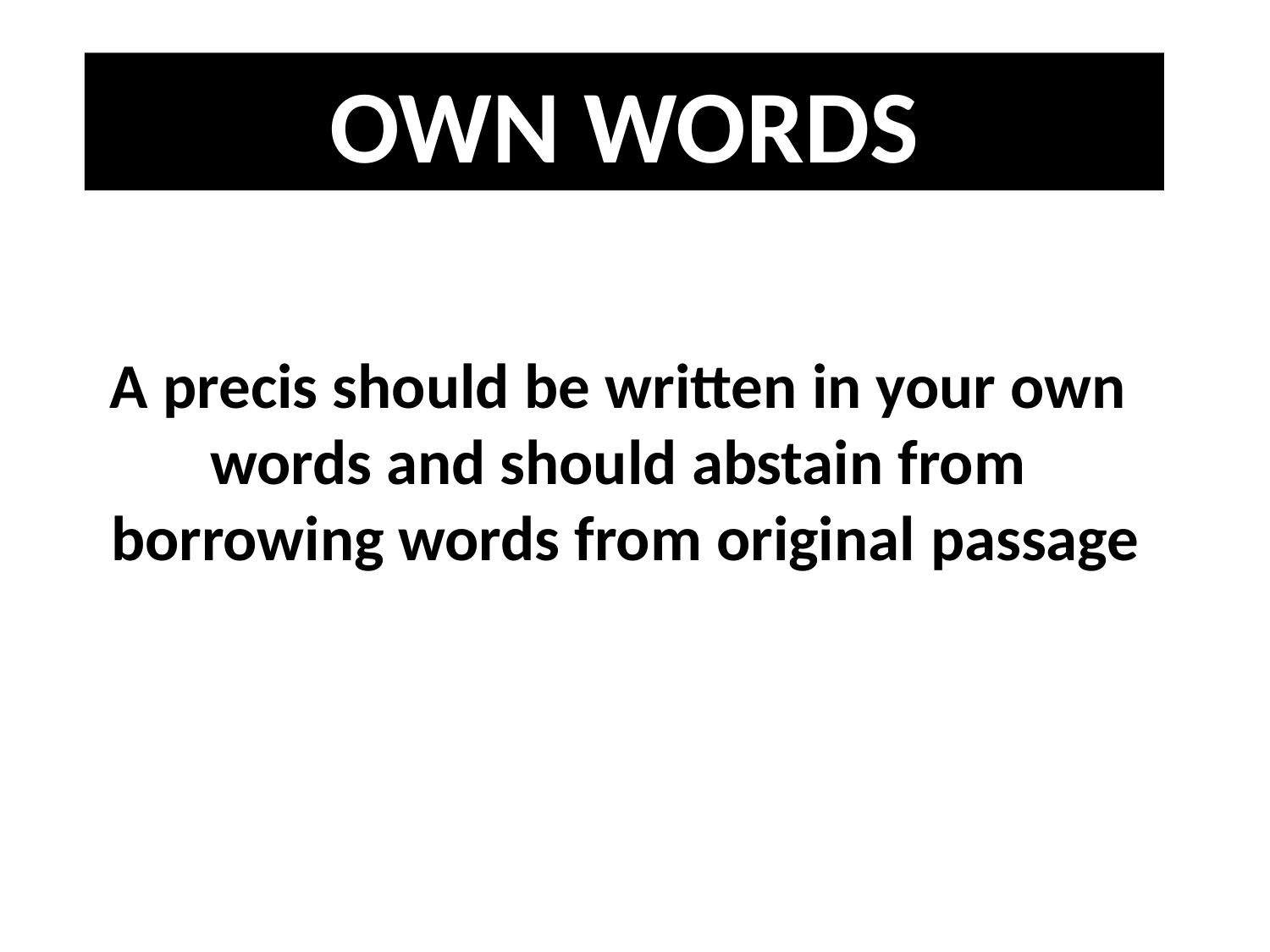

OWN WORDS
# A precis should be written in your own  words and should abstain from  borrowing words from original passage